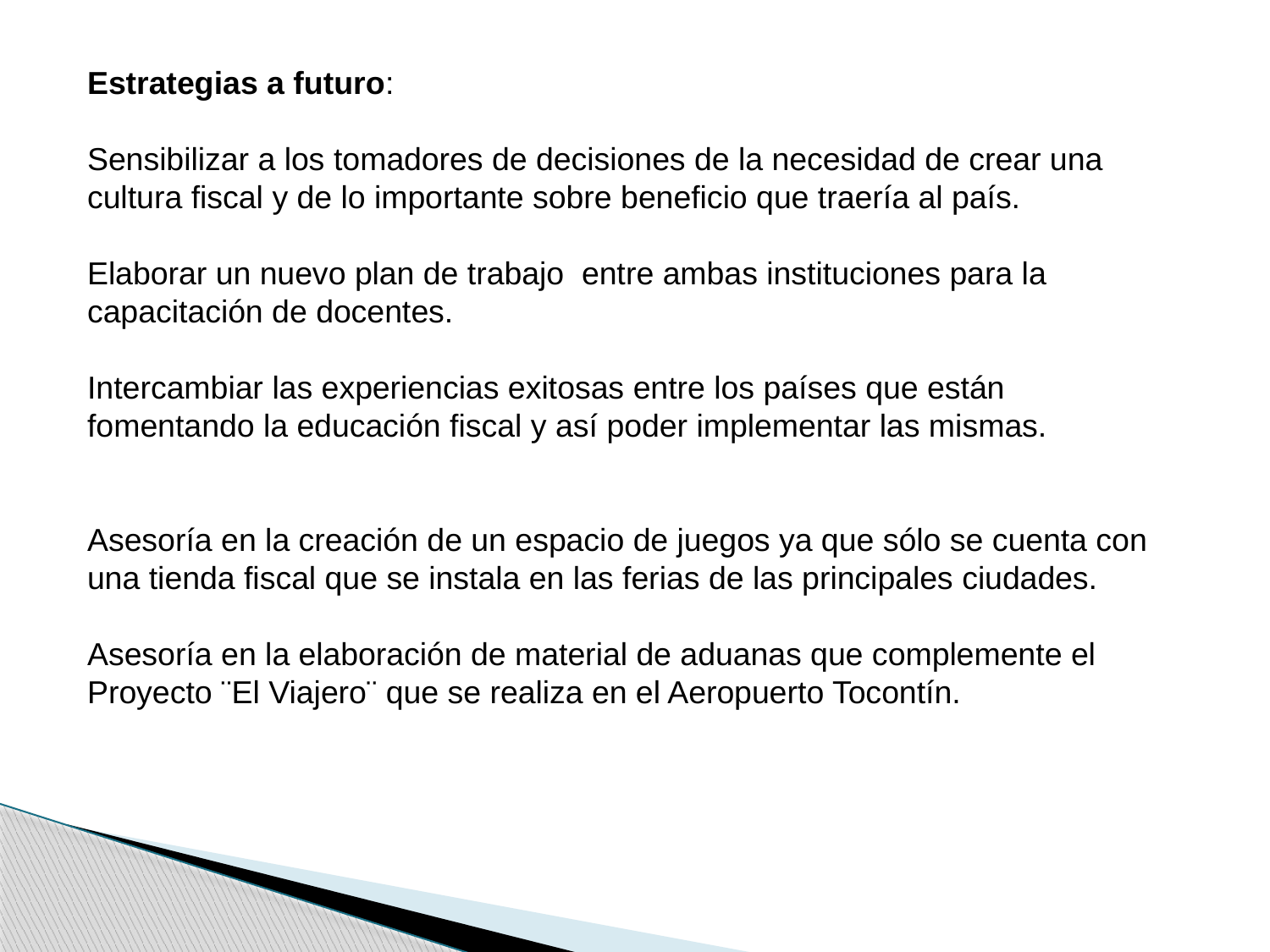

Estrategias a futuro:

Sensibilizar a los tomadores de decisiones de la necesidad de crear una cultura fiscal y de lo importante sobre beneficio que traería al país.

Elaborar un nuevo plan de trabajo  entre ambas instituciones para la capacitación de docentes.

Intercambiar las experiencias exitosas entre los países que están fomentando la educación fiscal y así poder implementar las mismas.

Asesoría en la creación de un espacio de juegos ya que sólo se cuenta con una tienda fiscal que se instala en las ferias de las principales ciudades.

Asesoría en la elaboración de material de aduanas que complemente el Proyecto ¨El Viajero¨ que se realiza en el Aeropuerto Tocontín.